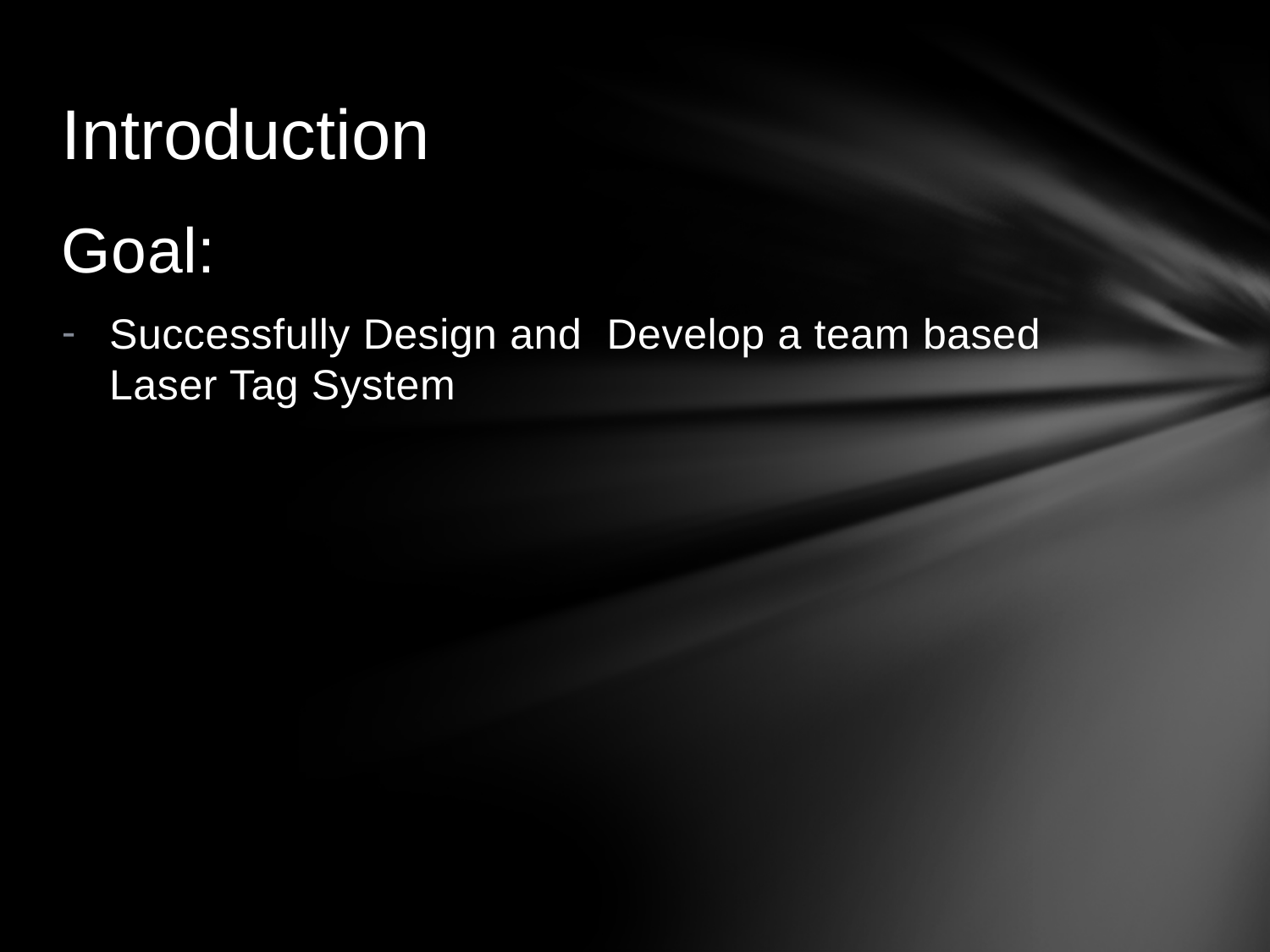

# Introduction
Goal:
Successfully Design and  Develop a team based Laser Tag System